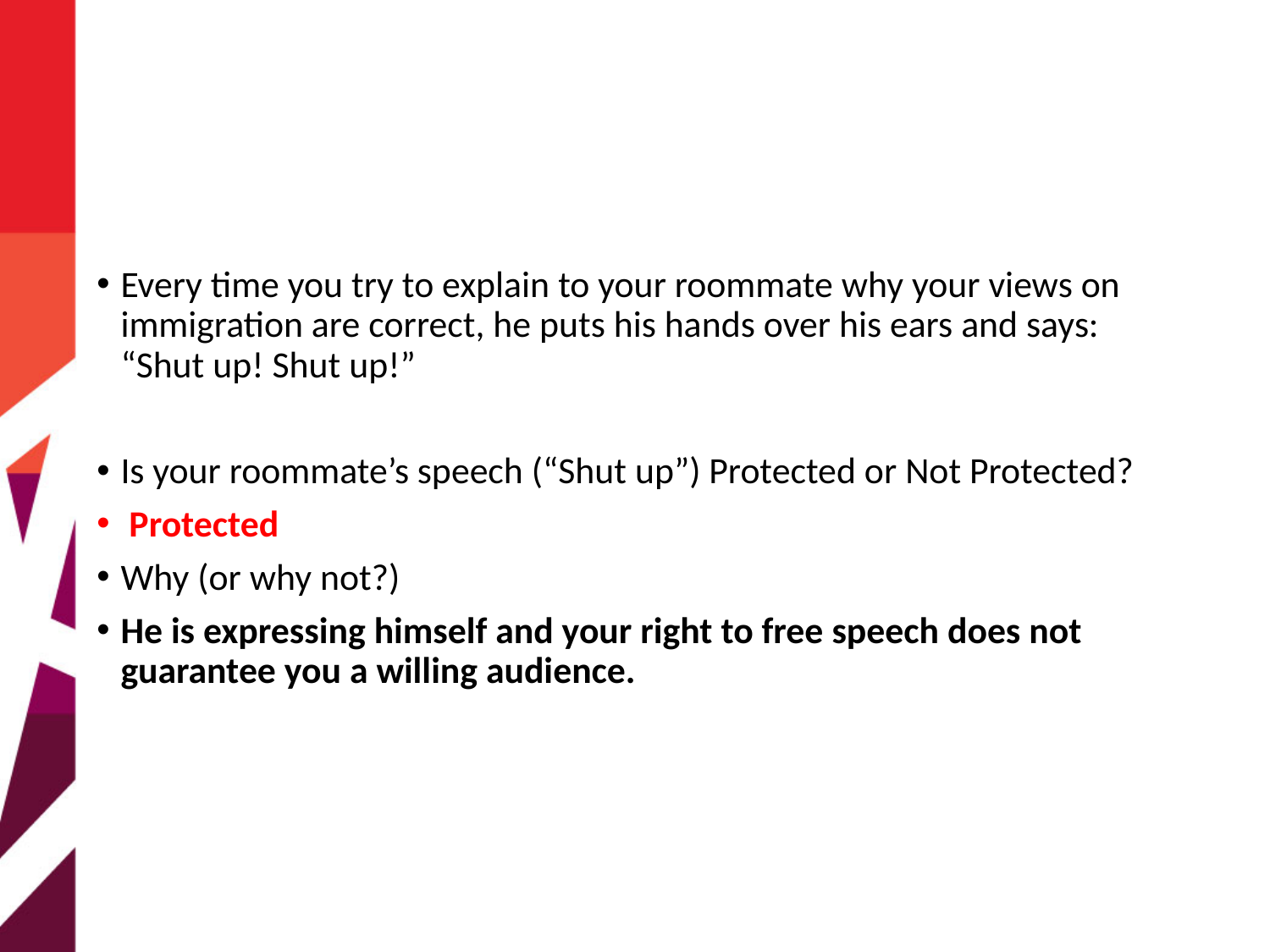

Every time you try to explain to your roommate why your views on immigration are correct, he puts his hands over his ears and says: “Shut up! Shut up!”

Is your roommate’s speech (“Shut up”) Protected or Not Protected?
 Protected
Why (or why not?)
He is expressing himself and your right to free speech does not guarantee you a willing audience.